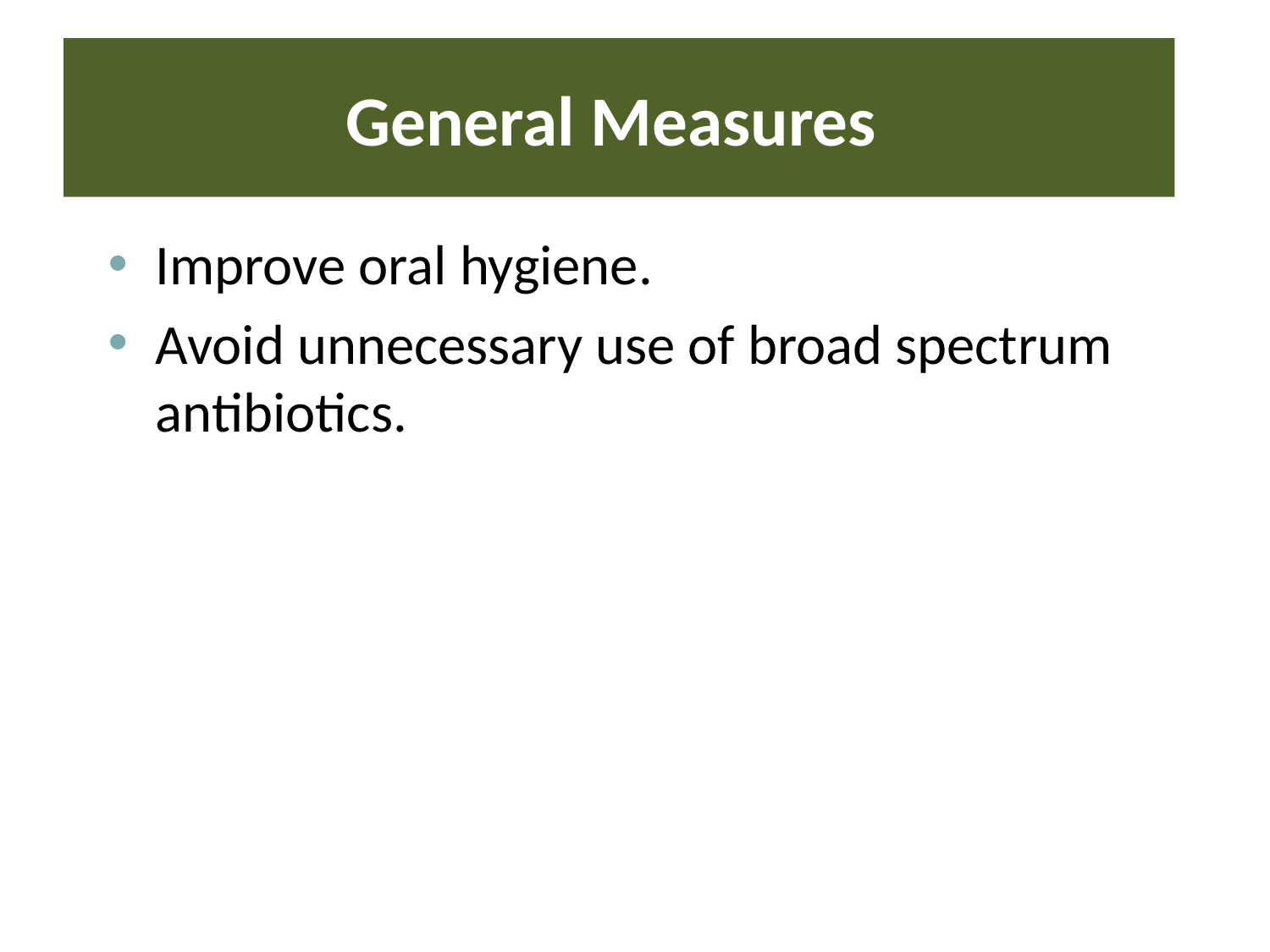

# General Measures
Improve oral hygiene.
Avoid unnecessary use of broad spectrum antibiotics.